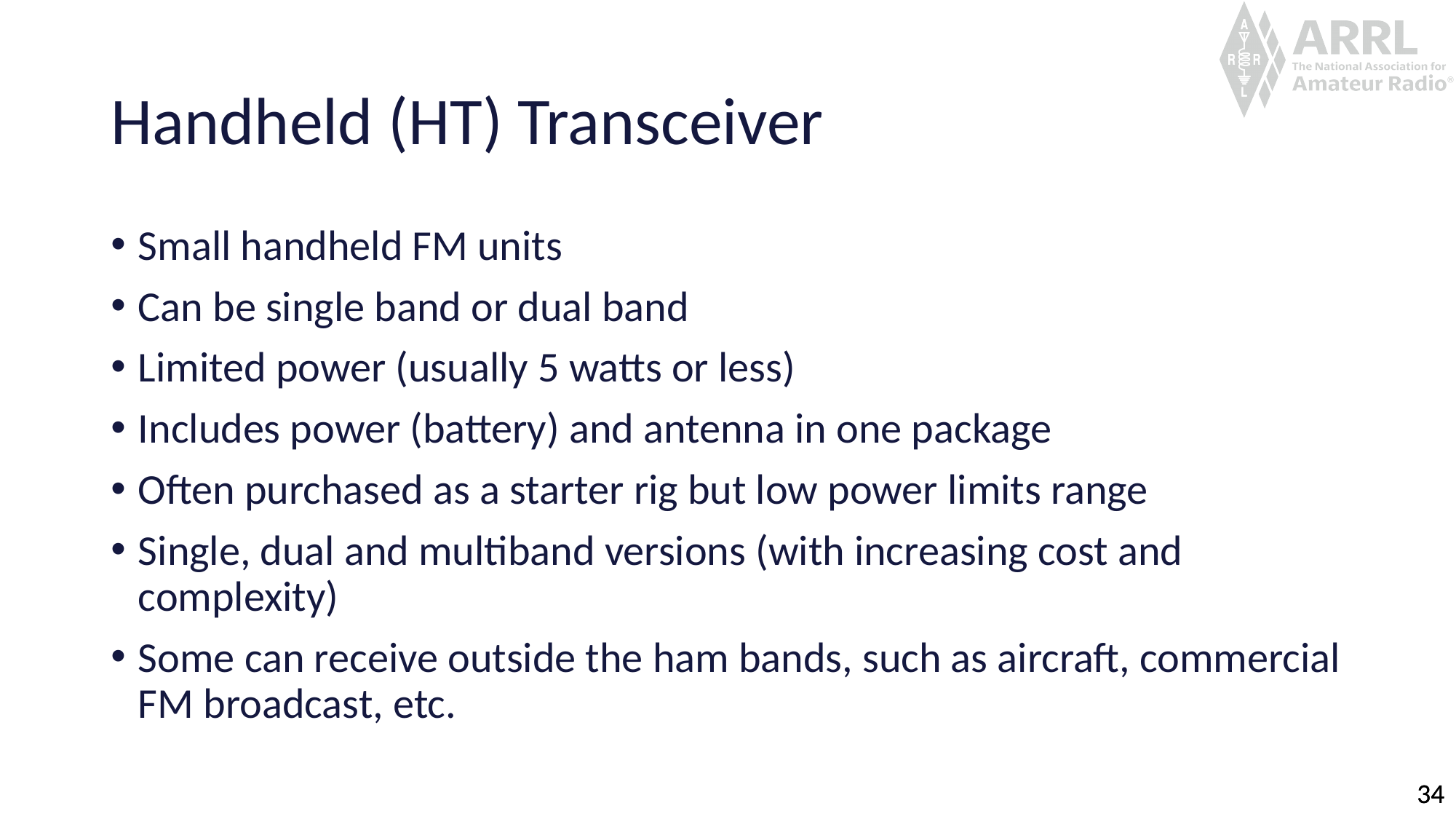

# Handheld (HT) Transceiver
Small handheld FM units
Can be single band or dual band
Limited power (usually 5 watts or less)
Includes power (battery) and antenna in one package
Often purchased as a starter rig but low power limits range
Single, dual and multiband versions (with increasing cost and complexity)
Some can receive outside the ham bands, such as aircraft, commercial FM broadcast, etc.